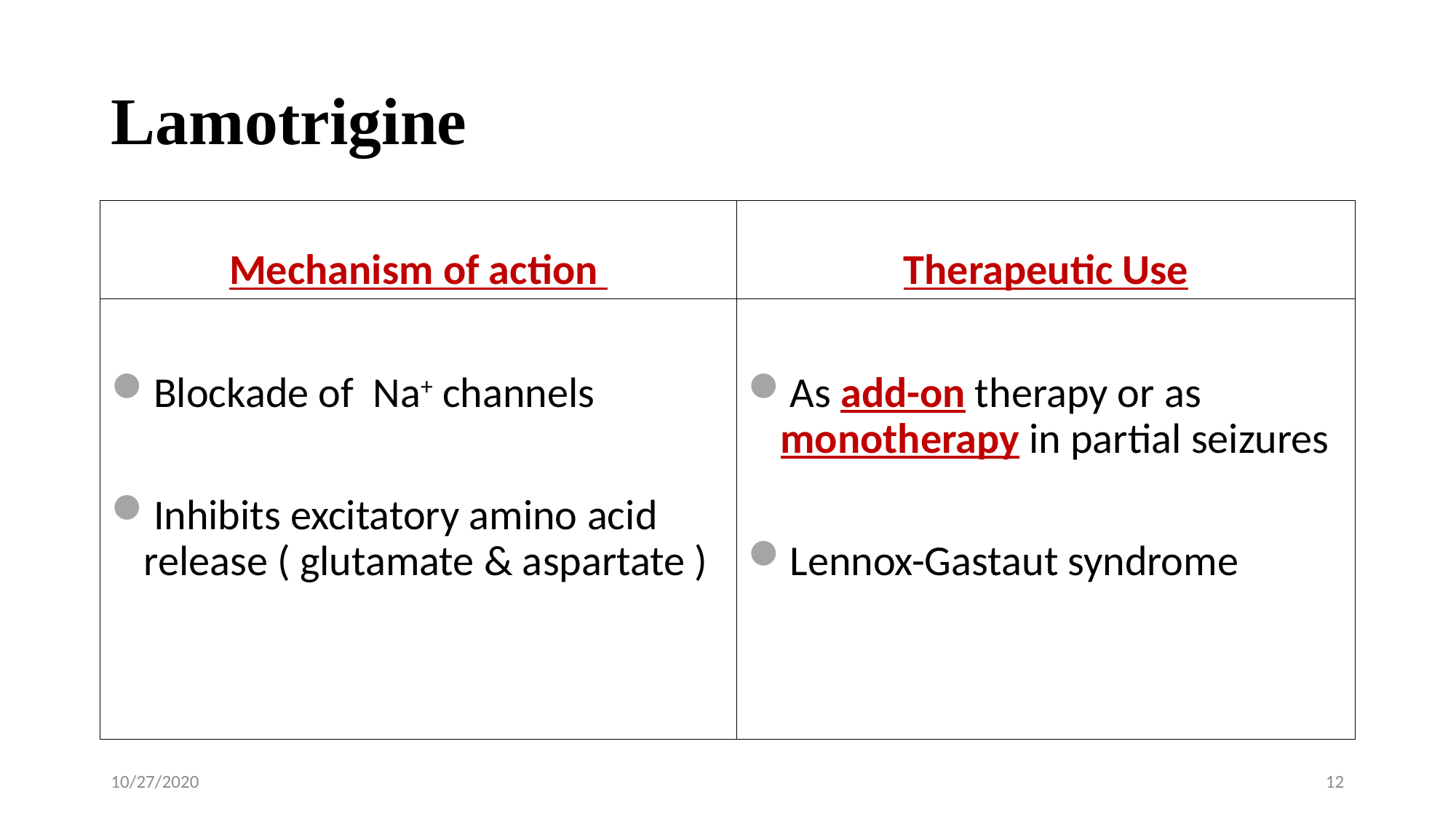

# Lamotrigine
Mechanism of action
Therapeutic Use

Blockade of  Na+ channels

Inhibits excitatory amino acid  release ( glutamate & aspartate )

As add-on therapy or as monotherapy in partial seizures

Lennox-Gastaut syndrome

10/27/2020
12